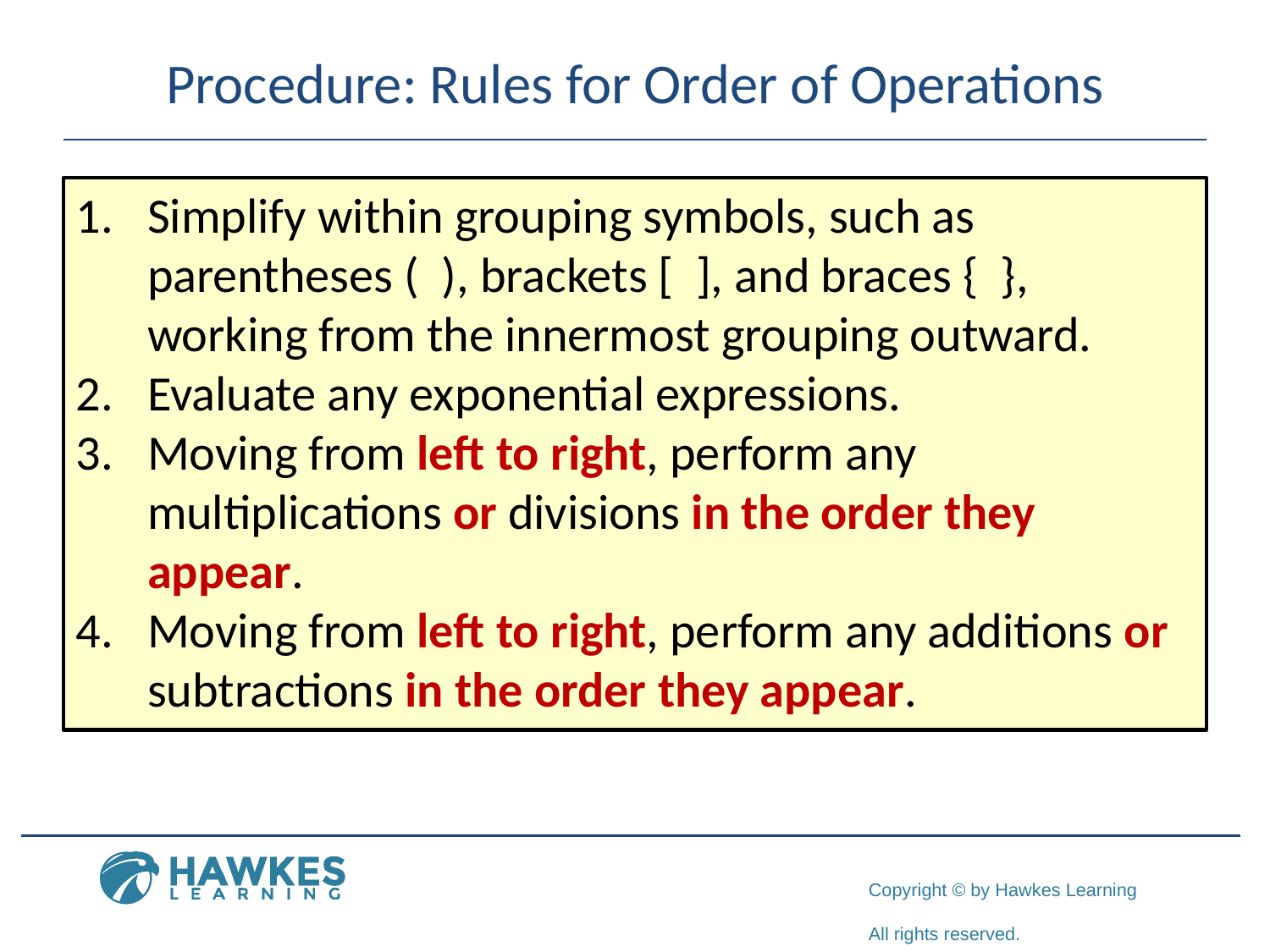

# Procedure: Rules for Order of Operations
Simplify within grouping symbols, such as parentheses (  ), brackets [  ], and braces {  }, working from the innermost grouping outward.
Evaluate any exponential expressions.
Moving from left to right, perform any multiplications or divisions in the order they appear.
Moving from left to right, perform any additions or subtractions in the order they appear.